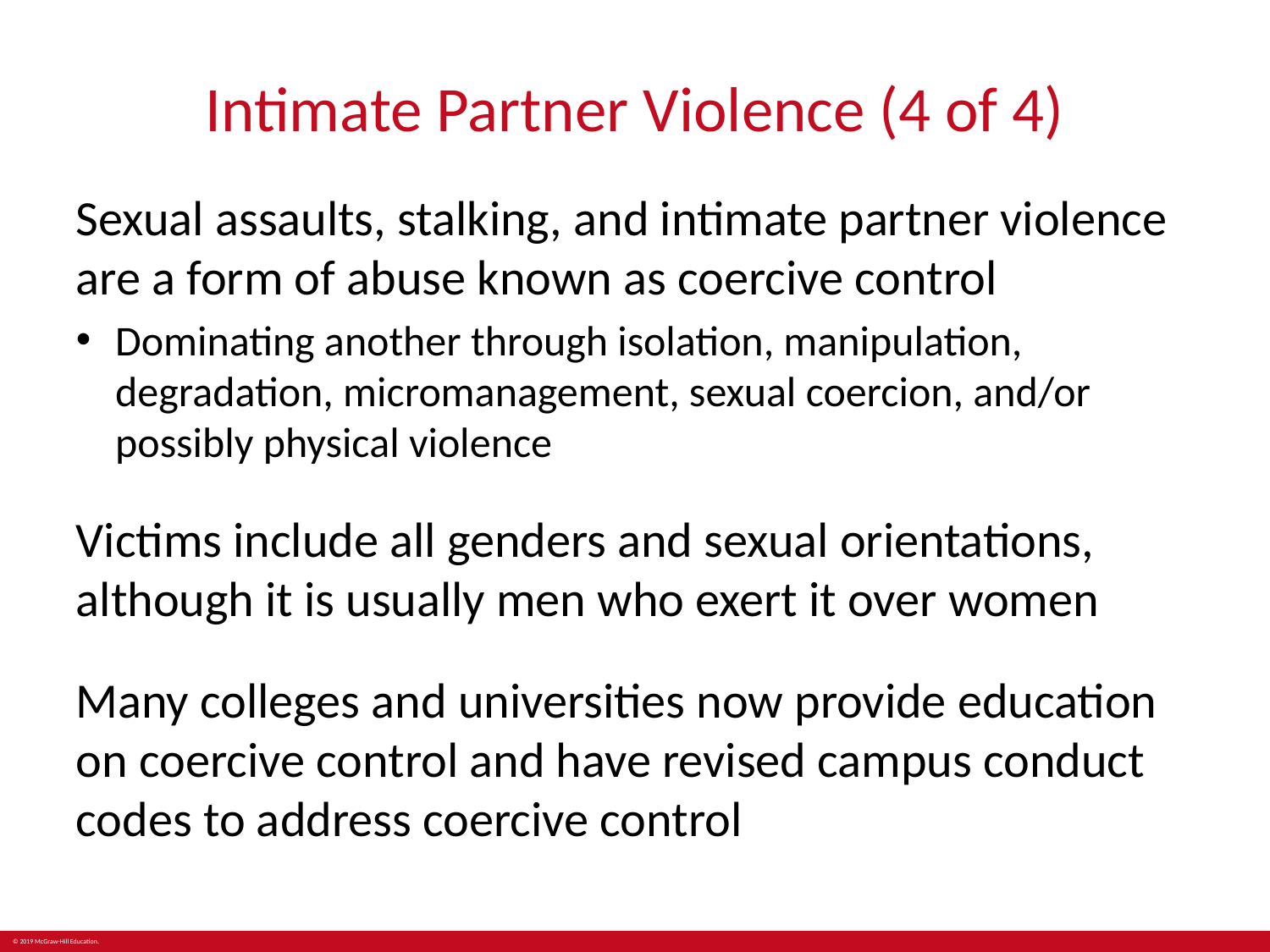

# Intimate Partner Violence (4 of 4)
Sexual assaults, stalking, and intimate partner violence are a form of abuse known as coercive control
Dominating another through isolation, manipulation, degradation, micromanagement, sexual coercion, and/or possibly physical violence
Victims include all genders and sexual orientations, although it is usually men who exert it over women
Many colleges and universities now provide education on coercive control and have revised campus conduct codes to address coercive control